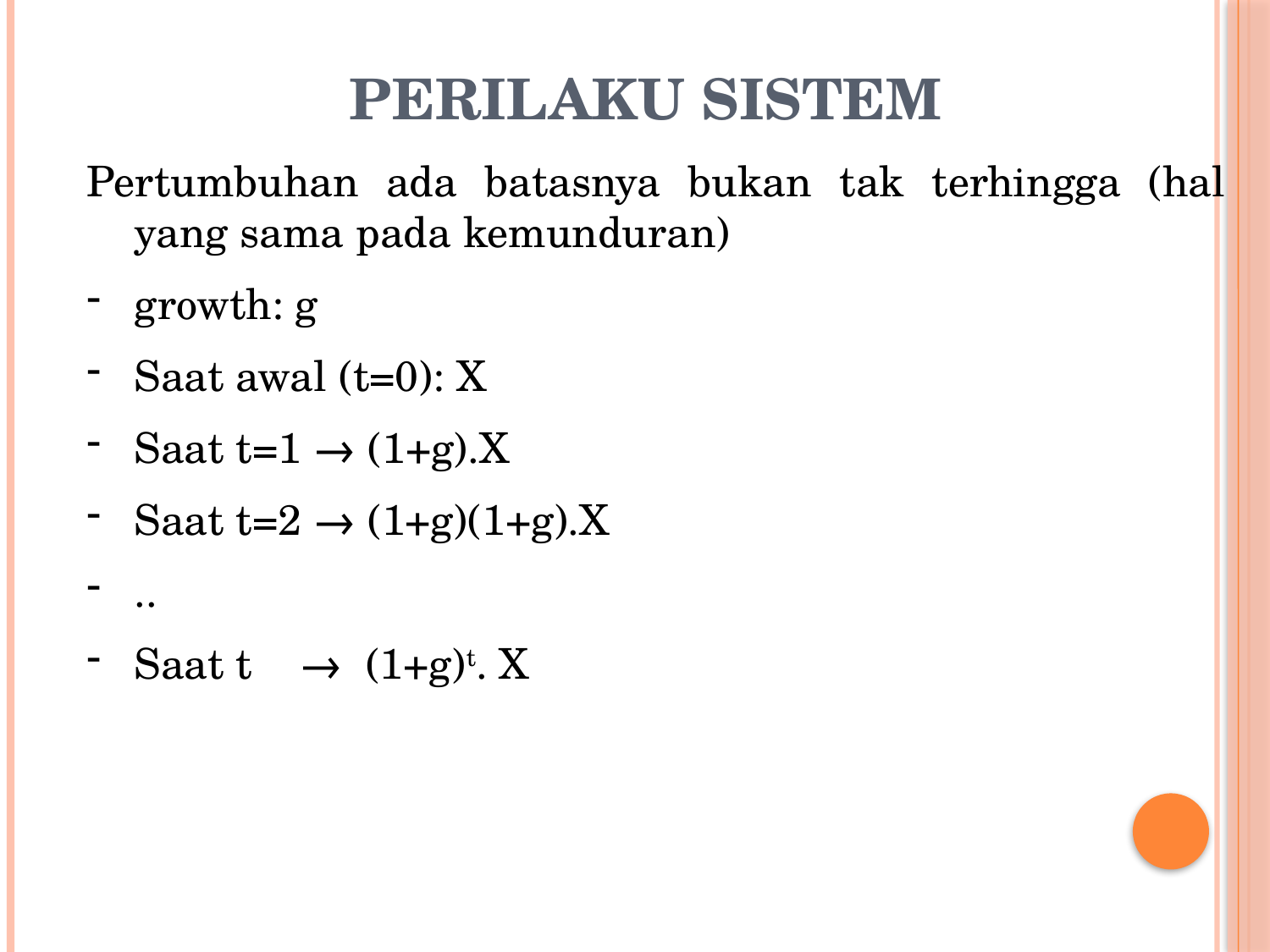

# Perilaku Sistem
Pertumbuhan ada batasnya bukan tak terhingga (hal yang sama pada kemunduran)
growth: g
Saat awal (t=0): X
Saat t=1 → (1+g).X
Saat t=2 → (1+g)(1+g).X
..
Saat t    →  (1+g)t. X